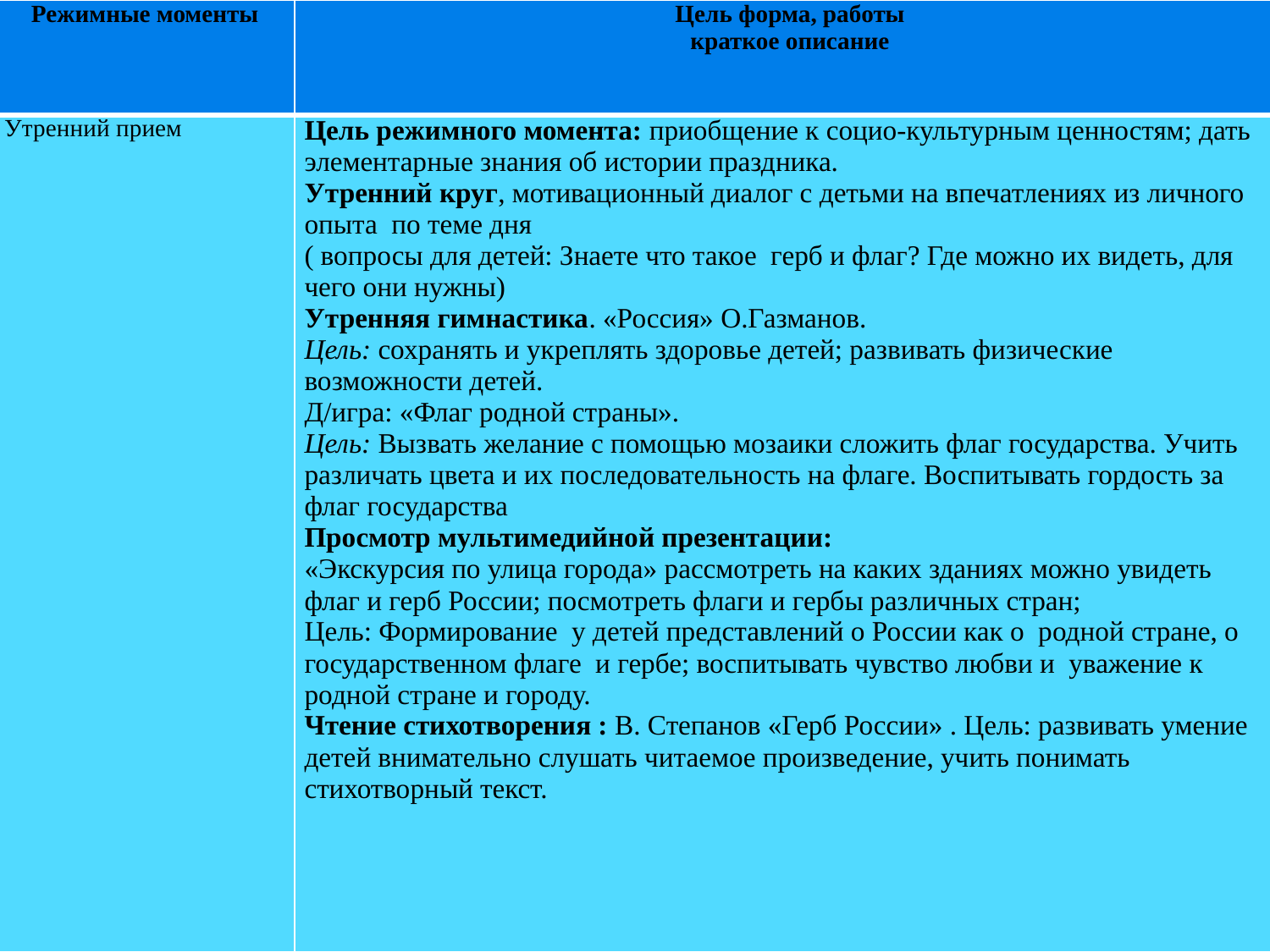

| Режимные моменты | Цель форма, работы краткое описание |
| --- | --- |
| Утренний прием | Цель режимного момента: приобщение к социо-культурным ценностям; дать элементарные знания об истории праздника. Утренний круг, мотивационный диалог с детьми на впечатлениях из личного опыта по теме дня ( вопросы для детей: Знаете что такое герб и флаг? Где можно их видеть, для чего они нужны) Утренняя гимнастика. «Россия» О.Газманов. Цель: сохранять и укреплять здоровье детей; развивать физические возможности детей. Д/игра: «Флаг родной страны». Цель: Вызвать желание с помощью мозаики сложить флаг государства. Учить различать цвета и их последовательность на флаге. Воспитывать гордость за флаг государства Просмотр мультимедийной презентации: «Экскурсия по улица города» рассмотреть на каких зданиях можно увидеть флаг и герб России; посмотреть флаги и гербы различных стран; Цель: Формирование у детей представлений о России как о родной стране, о государственном флаге и гербе; воспитывать чувство любви и уважение к родной стране и городу. Чтение стихотворения : В. Степанов «Герб России» . Цель: развивать умение детей внимательно слушать читаемое произведение, учить понимать стихотворный текст. |